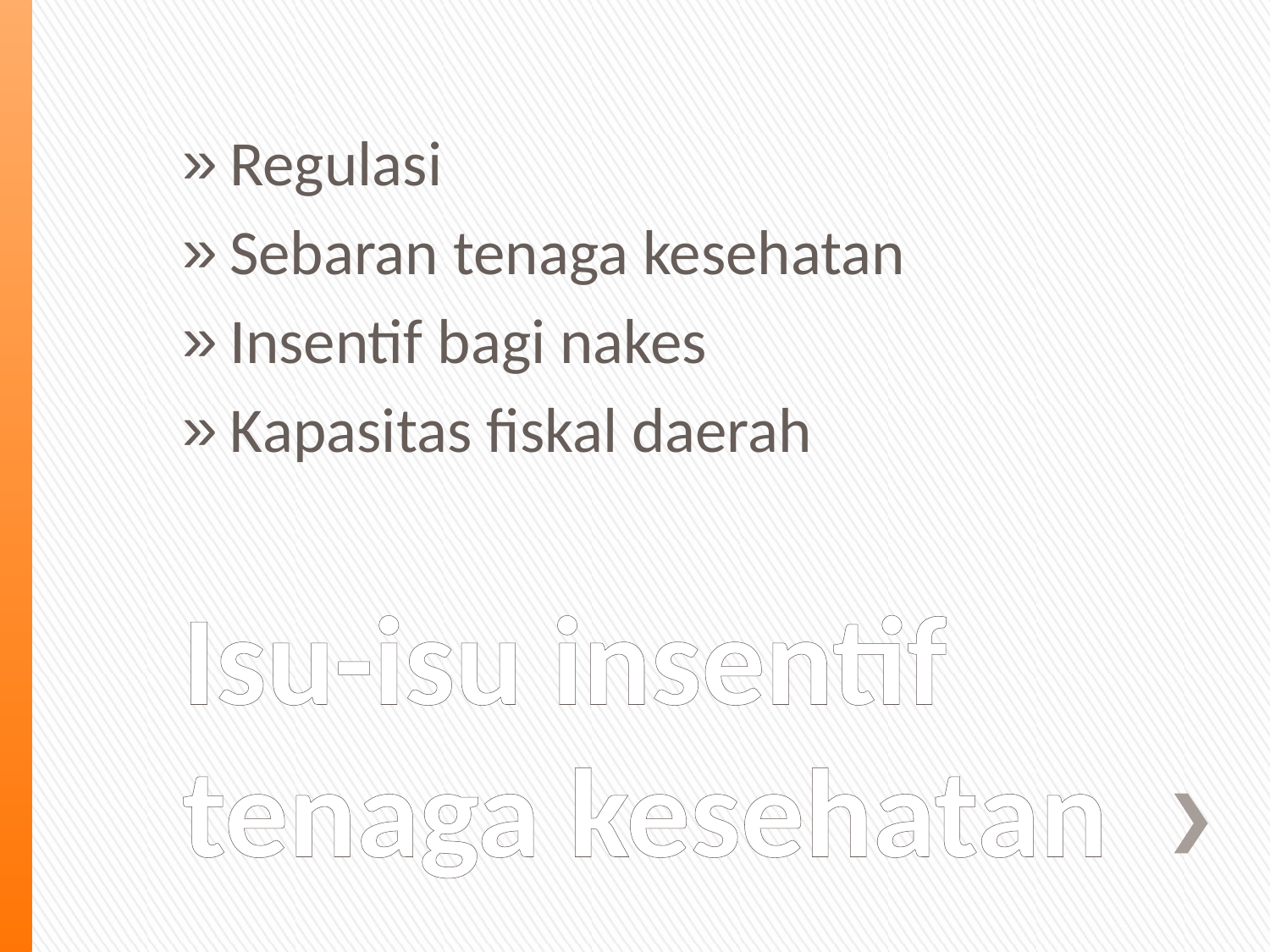

Isu-isu insentif tenaga kesehatan
Regulasi
Sebaran tenaga kesehatan
Insentif bagi nakes
Kapasitas fiskal daerah